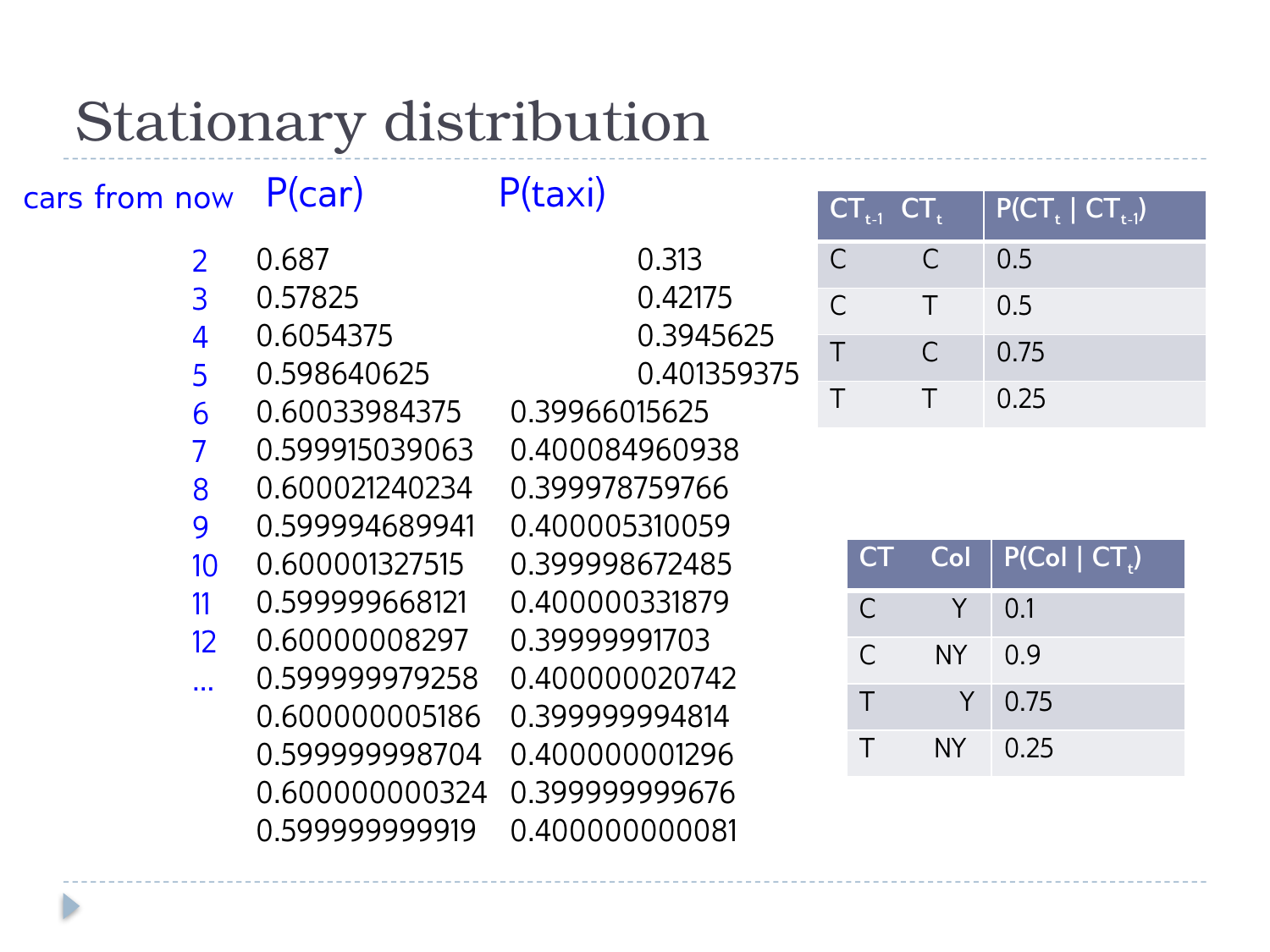

# Stationary distribution
P(car)
P(taxi)
cars from now
| CTt-1 CTt | P(CTt | CTt-1) |
| --- | --- |
| C C | 0.5 |
| C T | 0.5 |
| T C | 0.75 |
| T T | 0.25 |
0.687 			0.313
0.57825 			0.42175
0.6054375 		0.3945625
0.598640625 		0.401359375
0.60033984375 	0.39966015625
0.599915039063 	0.400084960938
0.600021240234 	0.399978759766
0.599994689941 	0.400005310059
0.600001327515 	0.399998672485
0.599999668121 	0.400000331879
0.60000008297 	0.39999991703
0.599999979258 	0.400000020742
0.600000005186 	0.399999994814
0.599999998704 	0.400000001296
0.600000000324 	0.399999999676
0.599999999919 	0.400000000081
2
3
4
5
6
7
8
9
10
11
12
…
| CT Col | P(Col | CTt) |
| --- | --- |
| C Y | 0.1 |
| C NY | 0.9 |
| T Y | 0.75 |
| T NY | 0.25 |